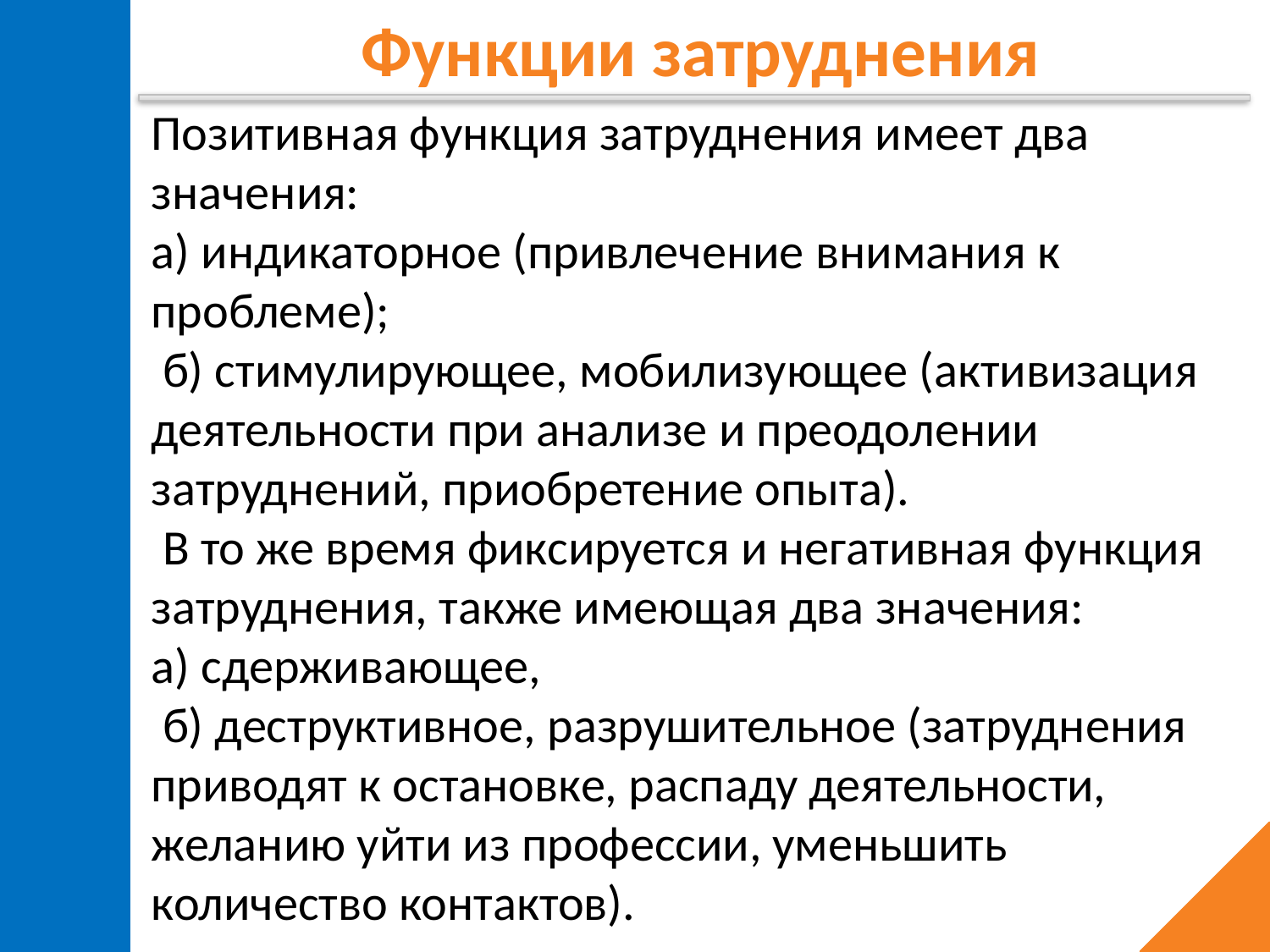

Функции затруднения
Позитивная функция затруднения имеет два значения:
а) индикаторное (привлечение внимания к проблеме);
 б) стимулирующее, мобилизующее (активизация деятельности при анализе и преодолении затруднений, приобретение опыта).
 В то же время фиксируется и негативная функция затруднения, также имеющая два значения:
а) сдерживающее,
 б) деструктивное, разрушительное (затруднения приводят к остановке, распаду деятельности, желанию уйти из профессии, уменьшить количество контактов).